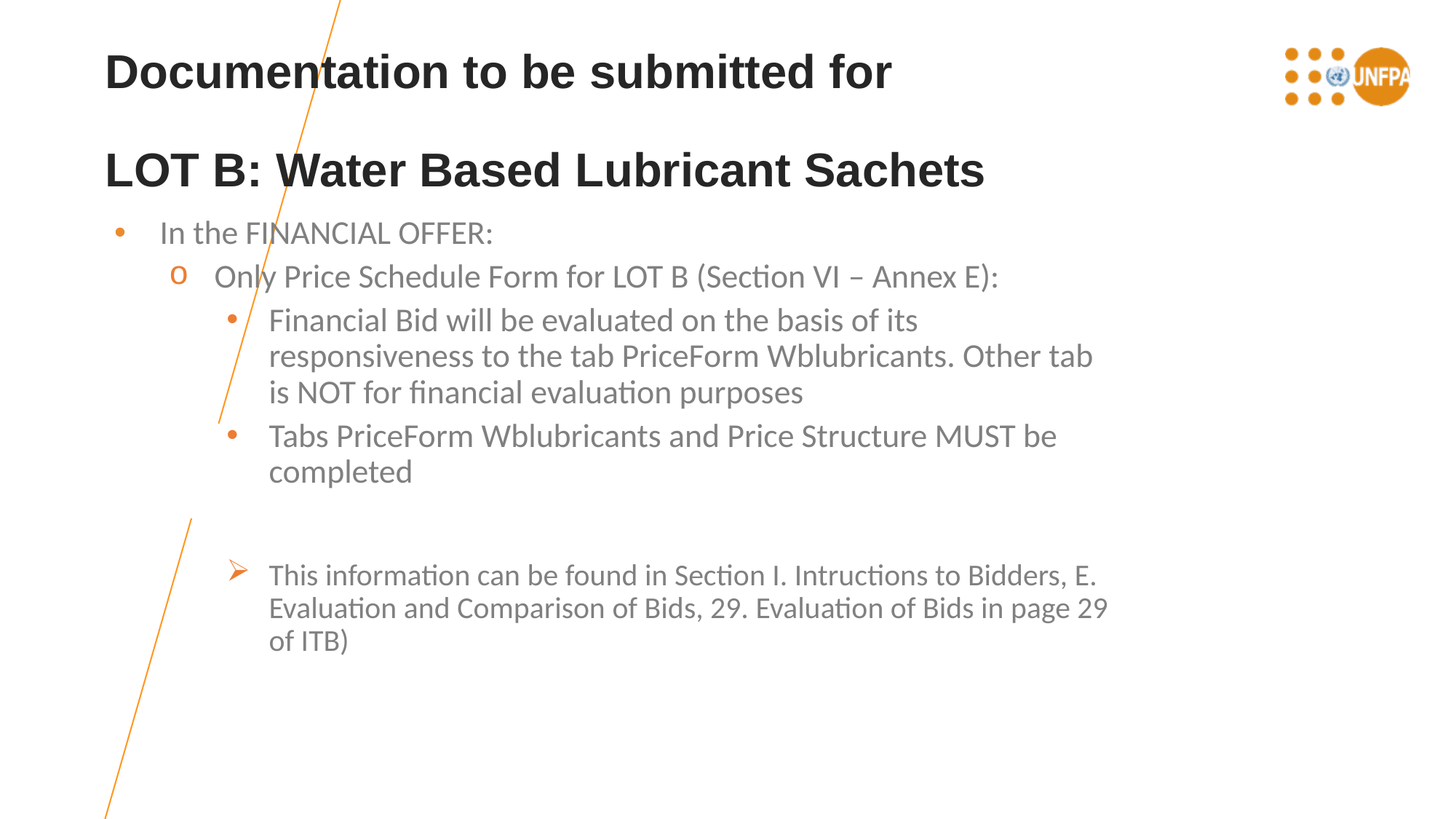

# Documentation to be submitted for LOT B: Water Based Lubricant Sachets
In the FINANCIAL OFFER:
Only Price Schedule Form for LOT B (Section VI – Annex E):
Financial Bid will be evaluated on the basis of its responsiveness to the tab PriceForm Wblubricants. Other tab is NOT for financial evaluation purposes
Tabs PriceForm Wblubricants and Price Structure MUST be completed

This information can be found in Section I. Intructions to Bidders, E. Evaluation and Comparison of Bids, 29. Evaluation of Bids in page 29 of ITB)